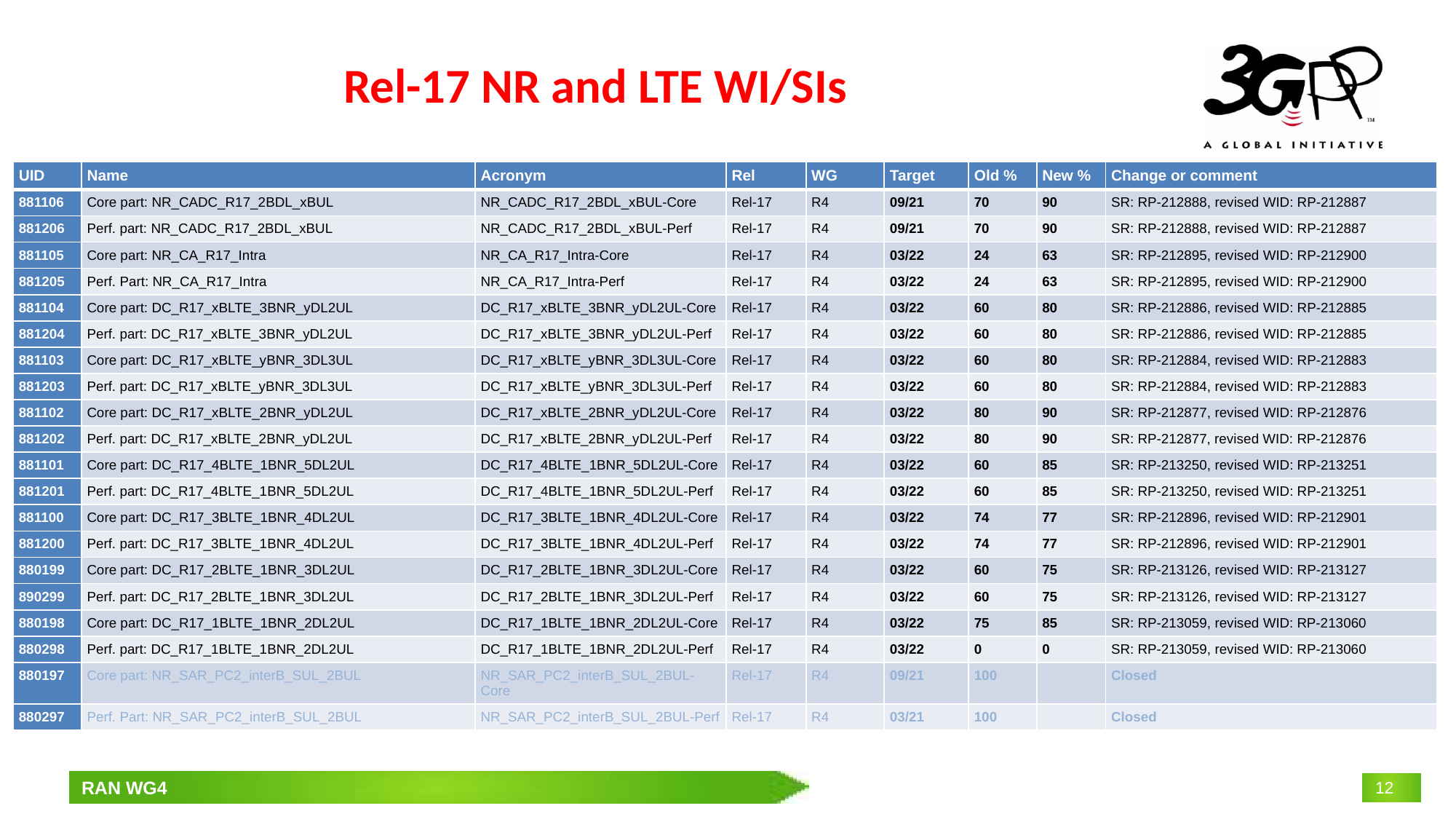

# Rel-17 NR and LTE WI/SIs
| UID | Name | Acronym | Rel | WG | Target | Old % | New % | Change or comment |
| --- | --- | --- | --- | --- | --- | --- | --- | --- |
| 881106 | Core part: NR\_CADC\_R17\_2BDL\_xBUL | NR\_CADC\_R17\_2BDL\_xBUL-Core | Rel-17 | R4 | 09/21 | 70 | 90 | SR: RP-212888, revised WID: RP-212887 |
| 881206 | Perf. part: NR\_CADC\_R17\_2BDL\_xBUL | NR\_CADC\_R17\_2BDL\_xBUL-Perf | Rel-17 | R4 | 09/21 | 70 | 90 | SR: RP-212888, revised WID: RP-212887 |
| 881105 | Core part: NR\_CA\_R17\_Intra | NR\_CA\_R17\_Intra-Core | Rel-17 | R4 | 03/22 | 24 | 63 | SR: RP-212895, revised WID: RP-212900 |
| 881205 | Perf. Part: NR\_CA\_R17\_Intra | NR\_CA\_R17\_Intra-Perf | Rel-17 | R4 | 03/22 | 24 | 63 | SR: RP-212895, revised WID: RP-212900 |
| 881104 | Core part: DC\_R17\_xBLTE\_3BNR\_yDL2UL | DC\_R17\_xBLTE\_3BNR\_yDL2UL-Core | Rel-17 | R4 | 03/22 | 60 | 80 | SR: RP-212886, revised WID: RP-212885 |
| 881204 | Perf. part: DC\_R17\_xBLTE\_3BNR\_yDL2UL | DC\_R17\_xBLTE\_3BNR\_yDL2UL-Perf | Rel-17 | R4 | 03/22 | 60 | 80 | SR: RP-212886, revised WID: RP-212885 |
| 881103 | Core part: DC\_R17\_xBLTE\_yBNR\_3DL3UL | DC\_R17\_xBLTE\_yBNR\_3DL3UL-Core | Rel-17 | R4 | 03/22 | 60 | 80 | SR: RP-212884, revised WID: RP-212883 |
| 881203 | Perf. part: DC\_R17\_xBLTE\_yBNR\_3DL3UL | DC\_R17\_xBLTE\_yBNR\_3DL3UL-Perf | Rel-17 | R4 | 03/22 | 60 | 80 | SR: RP-212884, revised WID: RP-212883 |
| 881102 | Core part: DC\_R17\_xBLTE\_2BNR\_yDL2UL | DC\_R17\_xBLTE\_2BNR\_yDL2UL-Core | Rel-17 | R4 | 03/22 | 80 | 90 | SR: RP-212877, revised WID: RP-212876 |
| 881202 | Perf. part: DC\_R17\_xBLTE\_2BNR\_yDL2UL | DC\_R17\_xBLTE\_2BNR\_yDL2UL-Perf | Rel-17 | R4 | 03/22 | 80 | 90 | SR: RP-212877, revised WID: RP-212876 |
| 881101 | Core part: DC\_R17\_4BLTE\_1BNR\_5DL2UL | DC\_R17\_4BLTE\_1BNR\_5DL2UL-Core | Rel-17 | R4 | 03/22 | 60 | 85 | SR: RP-213250, revised WID: RP-213251 |
| 881201 | Perf. part: DC\_R17\_4BLTE\_1BNR\_5DL2UL | DC\_R17\_4BLTE\_1BNR\_5DL2UL-Perf | Rel-17 | R4 | 03/22 | 60 | 85 | SR: RP-213250, revised WID: RP-213251 |
| 881100 | Core part: DC\_R17\_3BLTE\_1BNR\_4DL2UL | DC\_R17\_3BLTE\_1BNR\_4DL2UL-Core | Rel-17 | R4 | 03/22 | 74 | 77 | SR: RP-212896, revised WID: RP-212901 |
| 881200 | Perf. part: DC\_R17\_3BLTE\_1BNR\_4DL2UL | DC\_R17\_3BLTE\_1BNR\_4DL2UL-Perf | Rel-17 | R4 | 03/22 | 74 | 77 | SR: RP-212896, revised WID: RP-212901 |
| 880199 | Core part: DC\_R17\_2BLTE\_1BNR\_3DL2UL | DC\_R17\_2BLTE\_1BNR\_3DL2UL-Core | Rel-17 | R4 | 03/22 | 60 | 75 | SR: RP-213126, revised WID: RP-213127 |
| 890299 | Perf. part: DC\_R17\_2BLTE\_1BNR\_3DL2UL | DC\_R17\_2BLTE\_1BNR\_3DL2UL-Perf | Rel-17 | R4 | 03/22 | 60 | 75 | SR: RP-213126, revised WID: RP-213127 |
| 880198 | Core part: DC\_R17\_1BLTE\_1BNR\_2DL2UL | DC\_R17\_1BLTE\_1BNR\_2DL2UL-Core | Rel-17 | R4 | 03/22 | 75 | 85 | SR: RP-213059, revised WID: RP-213060 |
| 880298 | Perf. part: DC\_R17\_1BLTE\_1BNR\_2DL2UL | DC\_R17\_1BLTE\_1BNR\_2DL2UL-Perf | Rel-17 | R4 | 03/22 | 0 | 0 | SR: RP-213059, revised WID: RP-213060 |
| 880197 | Core part: NR\_SAR\_PC2\_interB\_SUL\_2BUL | NR\_SAR\_PC2\_interB\_SUL\_2BUL-Core | Rel-17 | R4 | 09/21 | 100 |  | Closed |
| 880297 | Perf. Part: NR\_SAR\_PC2\_interB\_SUL\_2BUL | NR\_SAR\_PC2\_interB\_SUL\_2BUL-Perf | Rel-17 | R4 | 03/21 | 100 |  | Closed |